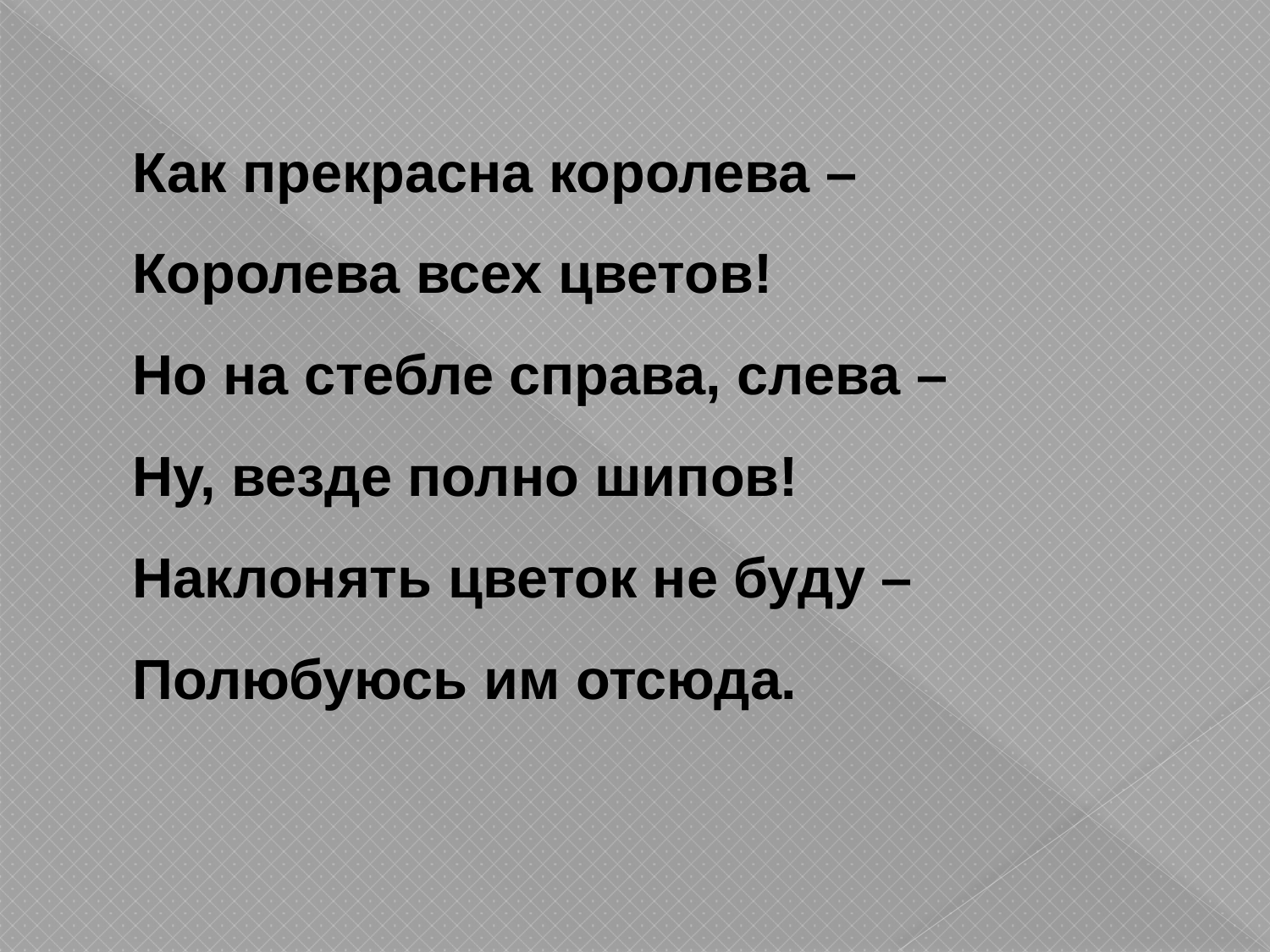

Как прекрасна королева –
Королева всех цветов!
Но на стебле справа, слева –
Ну, везде полно шипов!
Наклонять цветок не буду –
Полюбуюсь им отсюда.